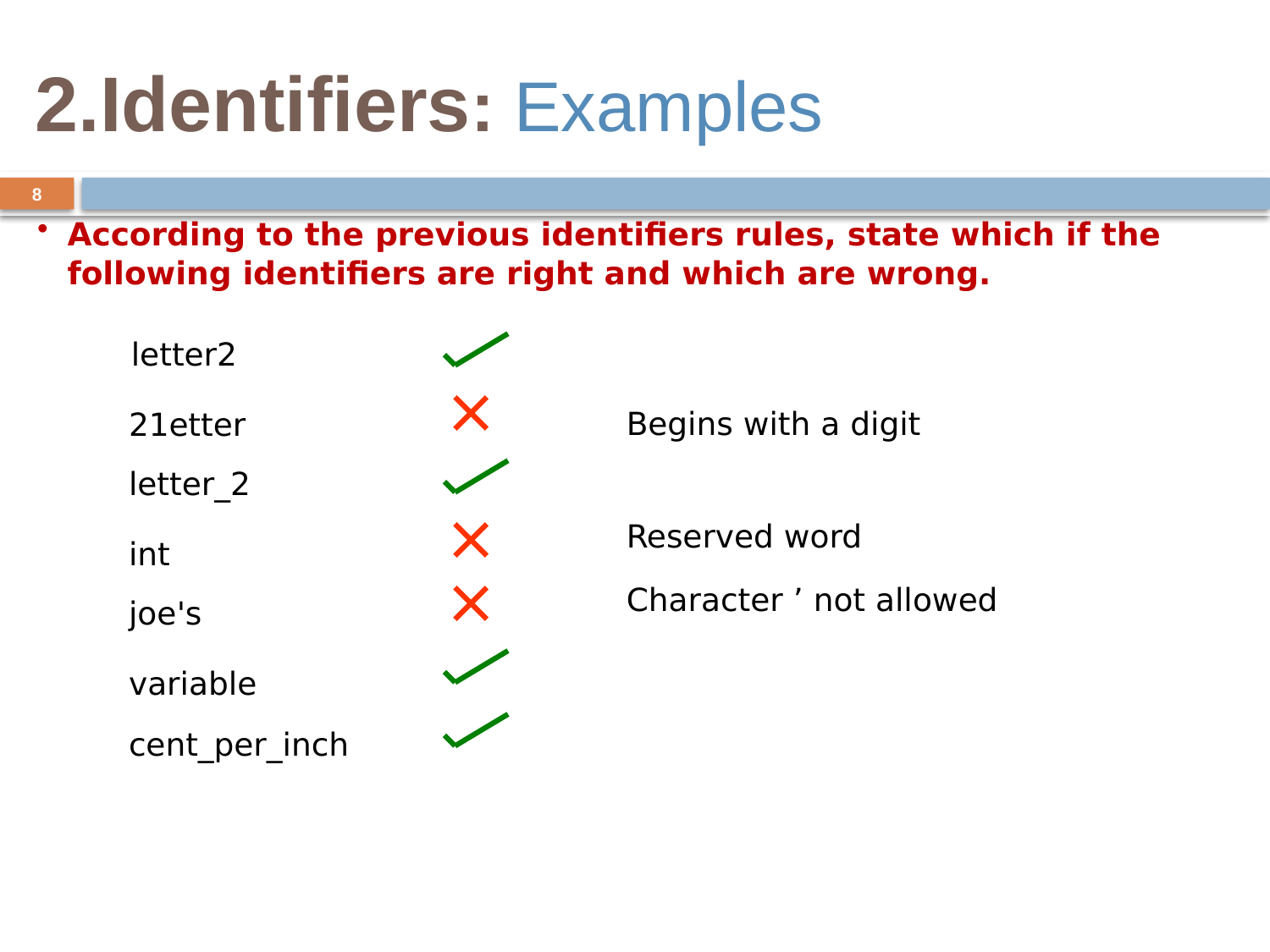

# 2.Identifiers: Examples
8
According to the previous identifiers rules, state which if the following identifiers are right and which are wrong.
 letter2

Begins with a digit
21etter

letter_2

Reserved word

int
Character ’ not allowed
joe's

variable

cent_per_inch